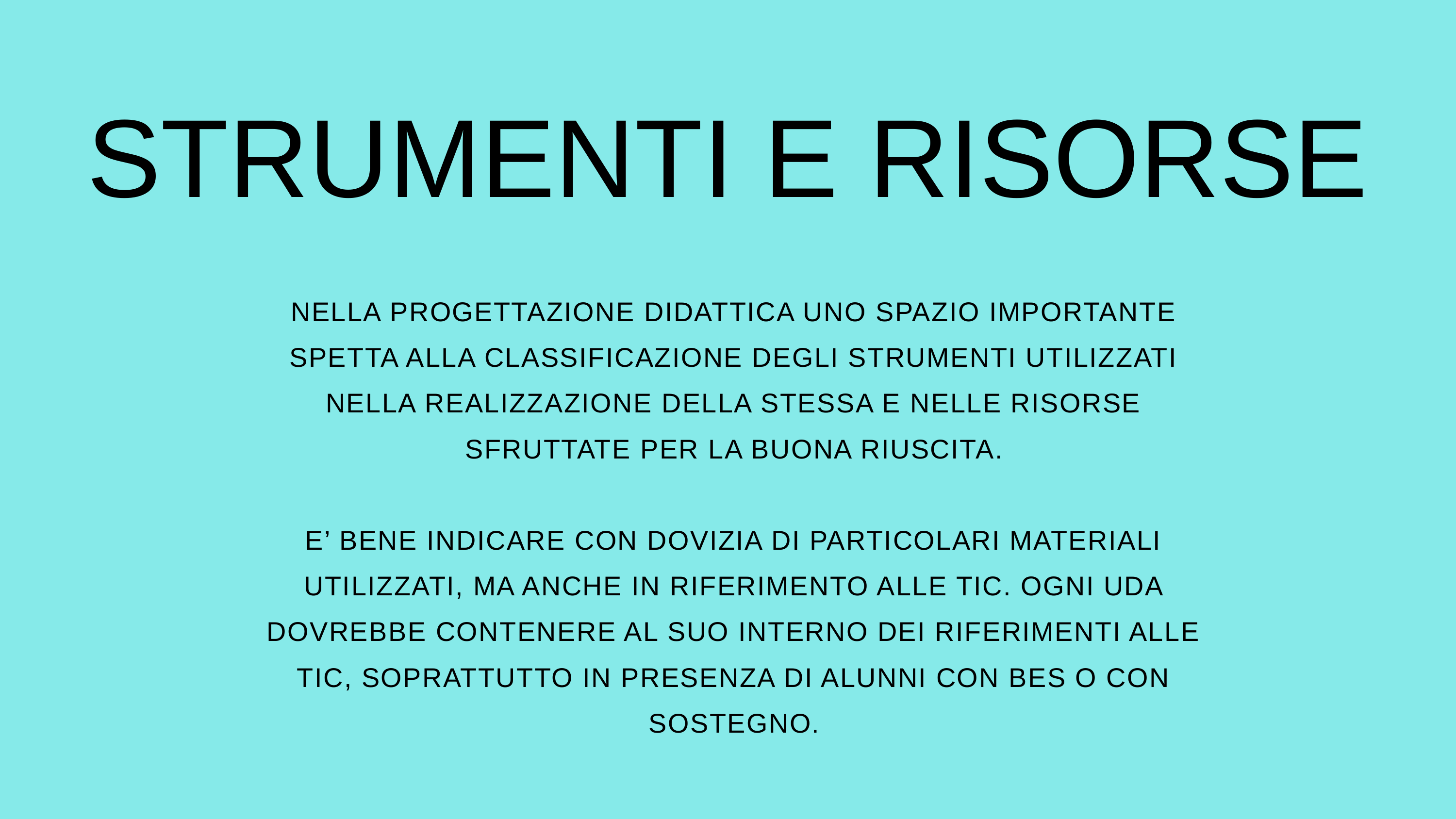

STRUMENTI E RISORSE
NELLA PROGETTAZIONE DIDATTICA UNO SPAZIO IMPORTANTE SPETTA ALLA CLASSIFICAZIONE DEGLI STRUMENTI UTILIZZATI NELLA REALIZZAZIONE DELLA STESSA E NELLE RISORSE SFRUTTATE PER LA BUONA RIUSCITA.

E’ BENE INDICARE CON DOVIZIA DI PARTICOLARI MATERIALI UTILIZZATI, MA ANCHE IN RIFERIMENTO ALLE TIC. OGNI UDA DOVREBBE CONTENERE AL SUO INTERNO DEI RIFERIMENTI ALLE TIC, SOPRATTUTTO IN PRESENZA DI ALUNNI CON BES O CON SOSTEGNO.